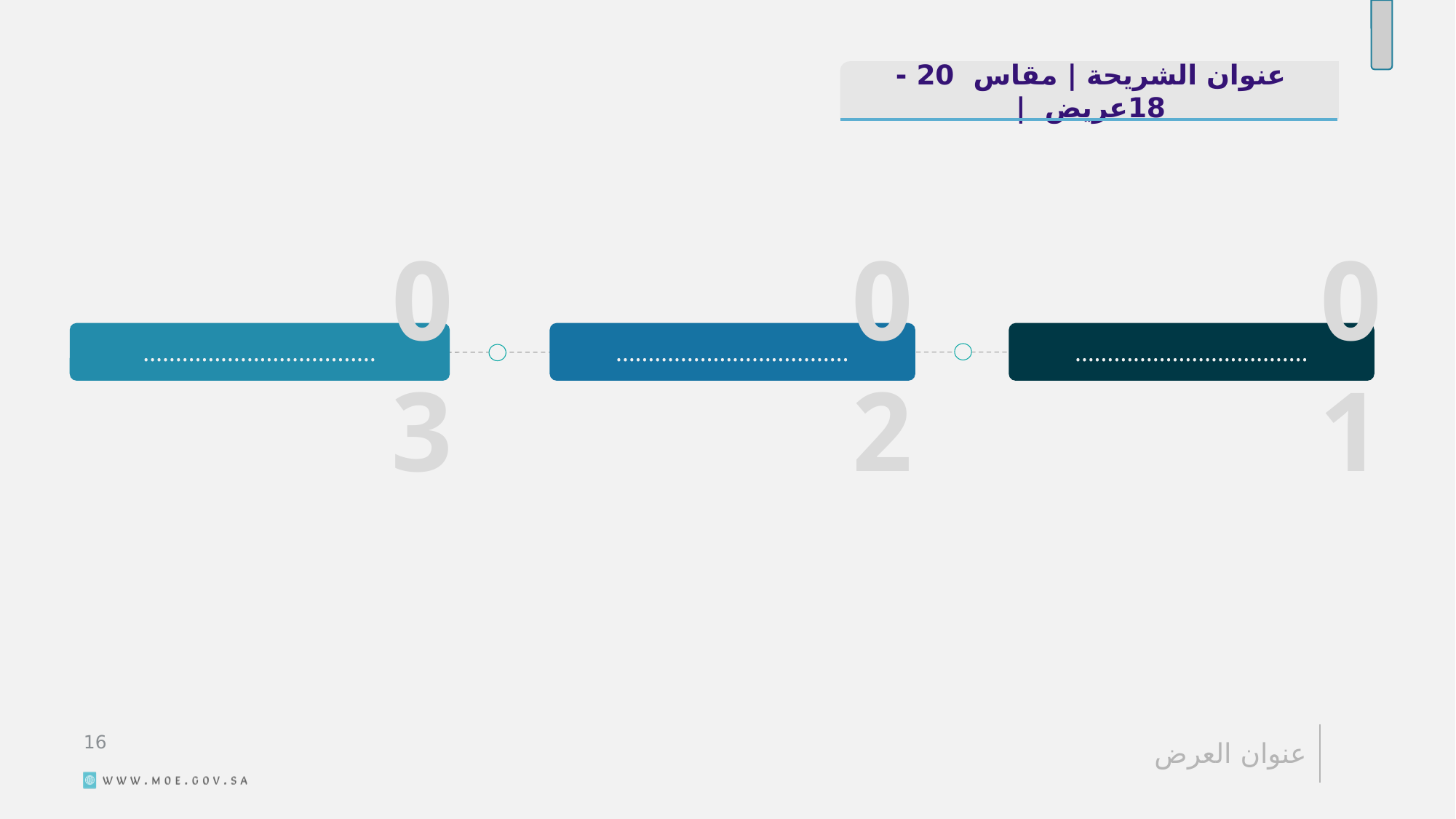

عنوان الشريحة | مقاس  20 - 18عريض  |
03
02
01
………………………………
………………………………
………………………………

16
عنوان العرض